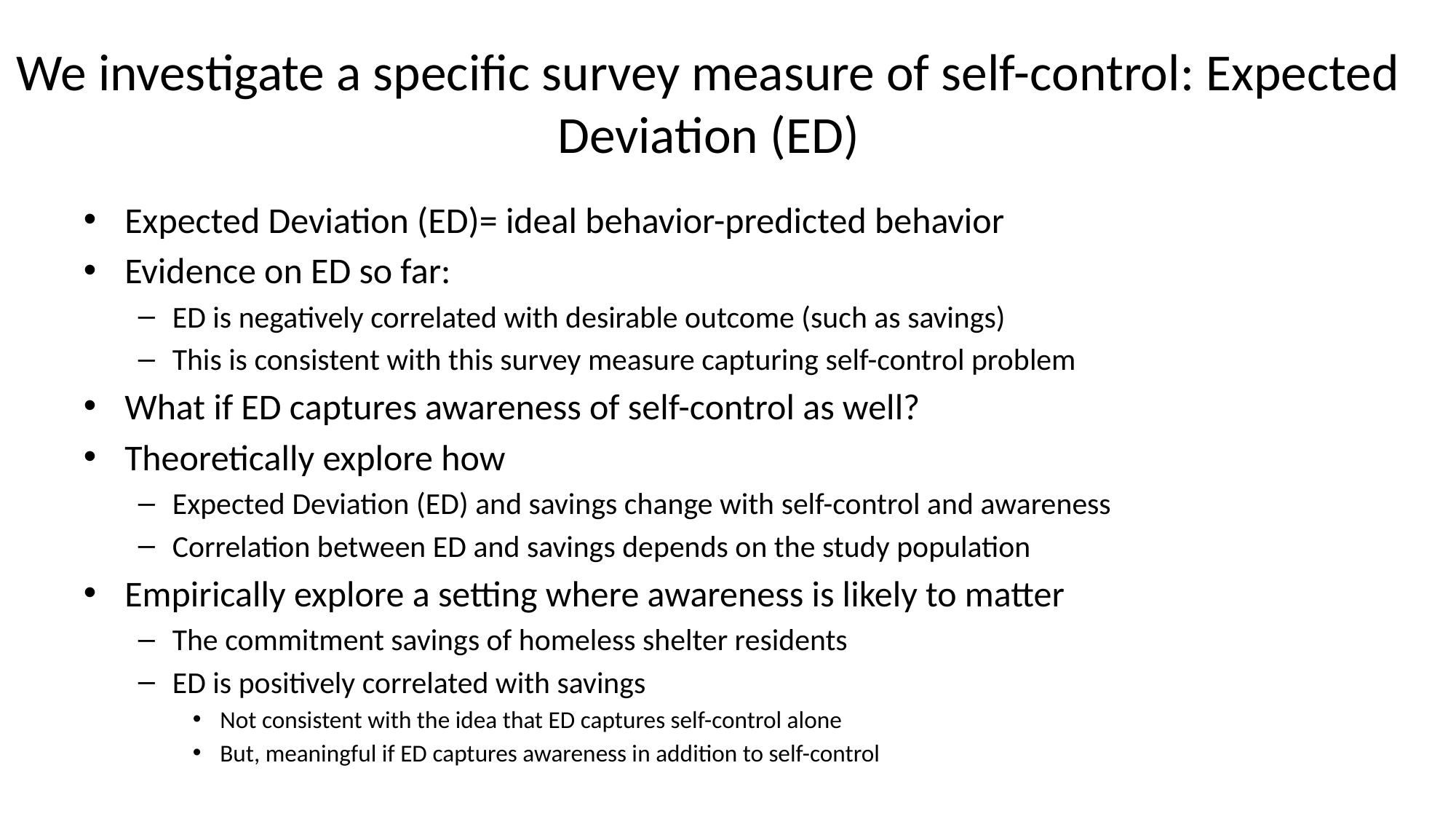

# We investigate a specific survey measure of self-control: Expected Deviation (ED)
Expected Deviation (ED)= ideal behavior-predicted behavior
Evidence on ED so far:
ED is negatively correlated with desirable outcome (such as savings)
This is consistent with this survey measure capturing self-control problem
What if ED captures awareness of self-control as well?
Theoretically explore how
Expected Deviation (ED) and savings change with self-control and awareness
Correlation between ED and savings depends on the study population
Empirically explore a setting where awareness is likely to matter
The commitment savings of homeless shelter residents
ED is positively correlated with savings
Not consistent with the idea that ED captures self-control alone
But, meaningful if ED captures awareness in addition to self-control